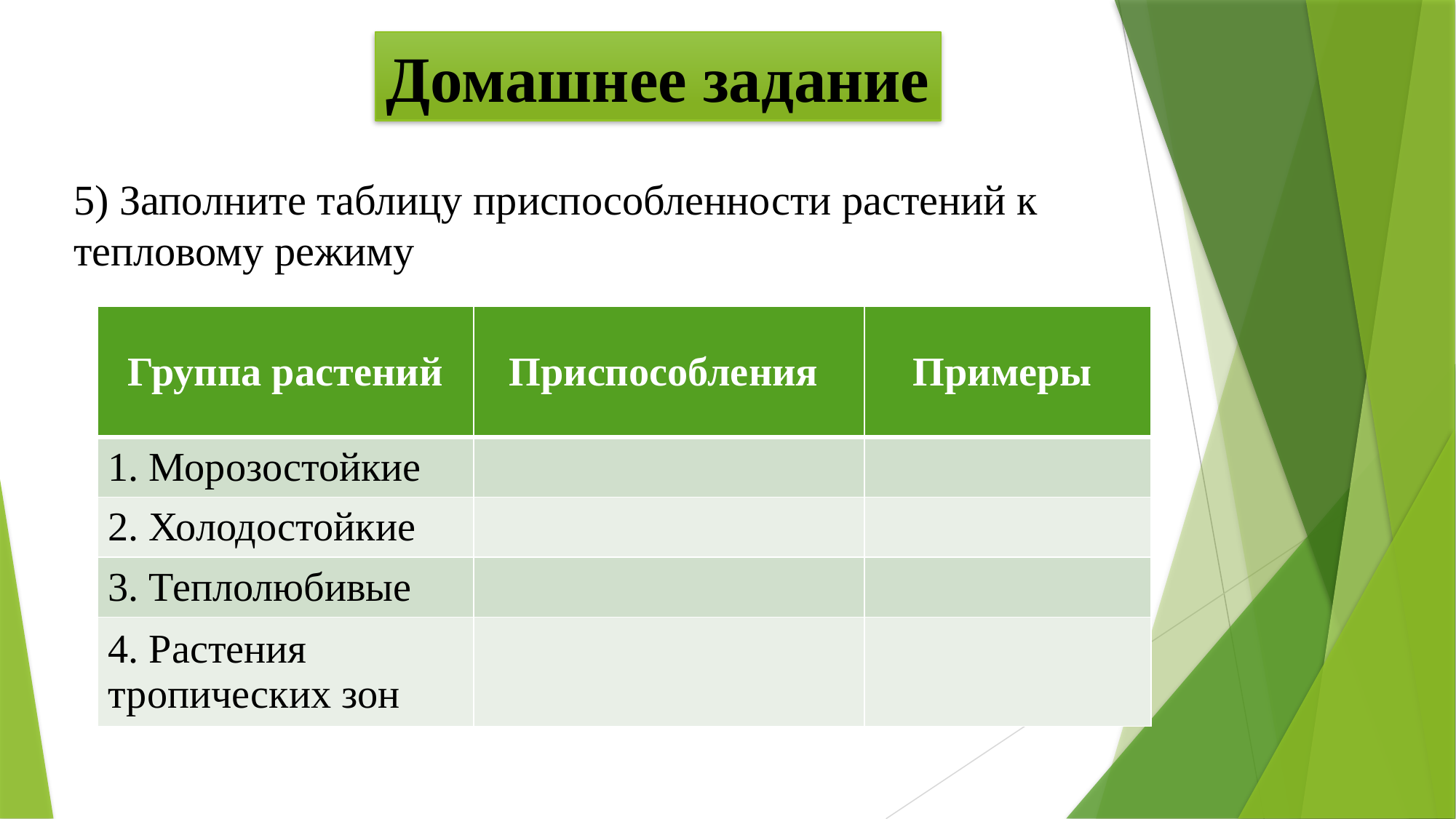

Домашнее задание
5) Заполните таблицу приспособленности растений к тепловому режиму
| Группа растений | Приспособления | Примеры |
| --- | --- | --- |
| 1. Морозостойкие |  |  |
| 2. Холодостойкие |  |  |
| 3. Теплолюбивые |  |  |
| 4. Растения тропических зон |  |  |